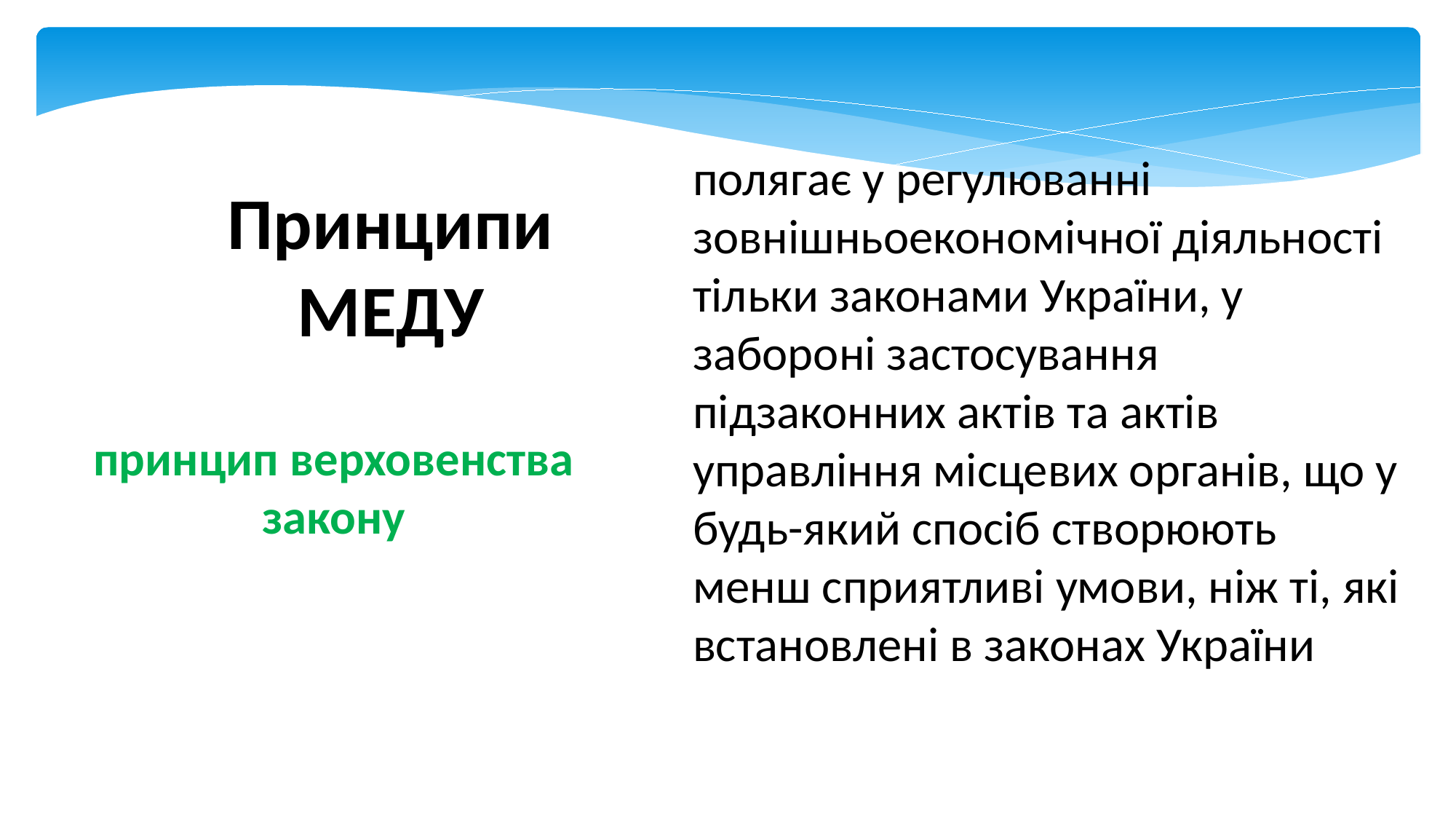

полягає у регулюванні зовнішньоекономічної діяльності тільки законами України, у забороні застосування підзаконних актів та актів управління місцевих органів, що у будь-який спосіб створюють менш сприятливі умови, ніж ті, які встановлені в законах України
# Принципи МЕДУ
принцип верховенства закону